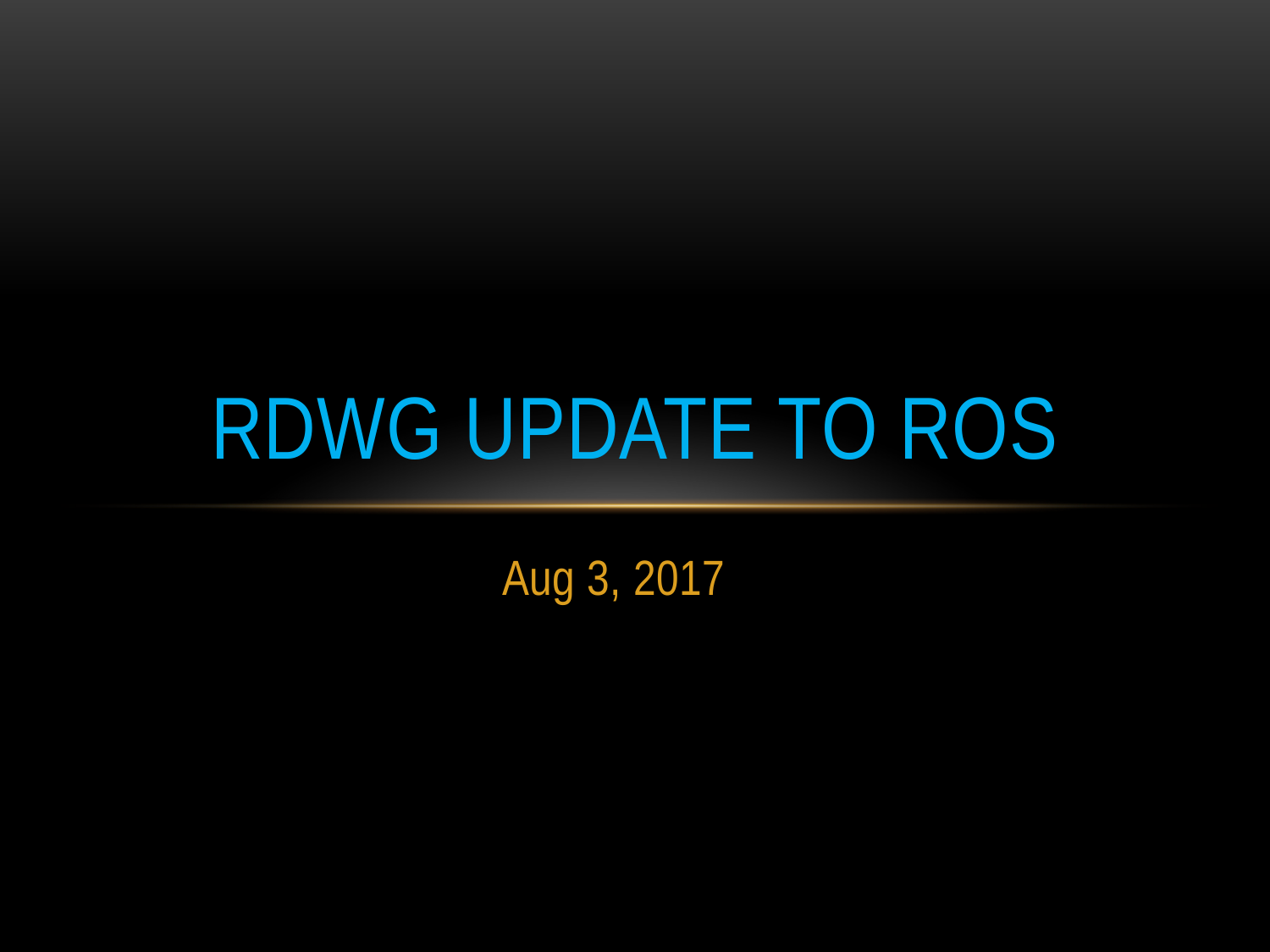

# RDWG Update to ROS
Aug 3, 2017